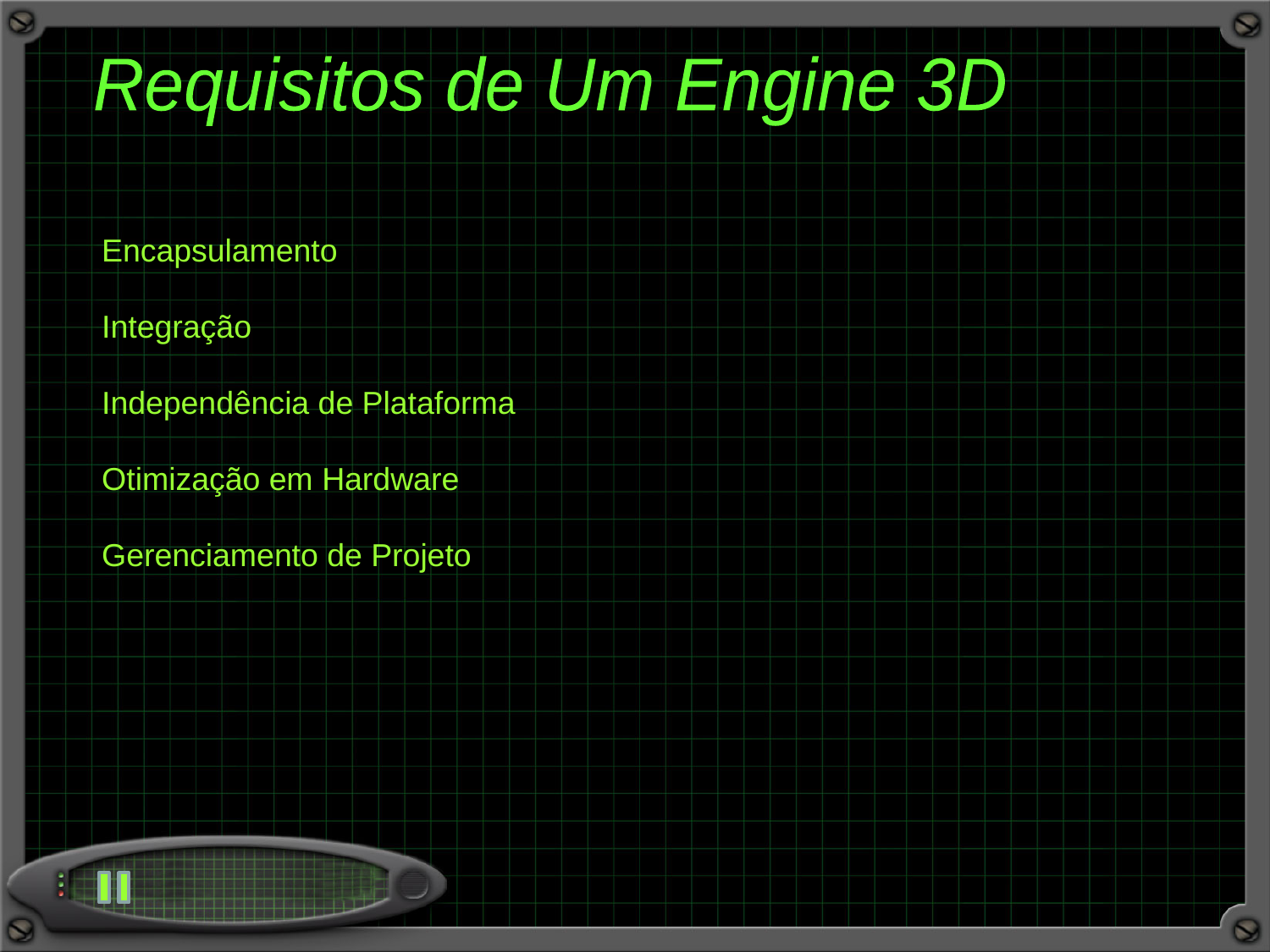

Requisitos de Um Engine 3D
Encapsulamento
Integração
Independência de Plataforma
Otimização em Hardware
Gerenciamento de Projeto